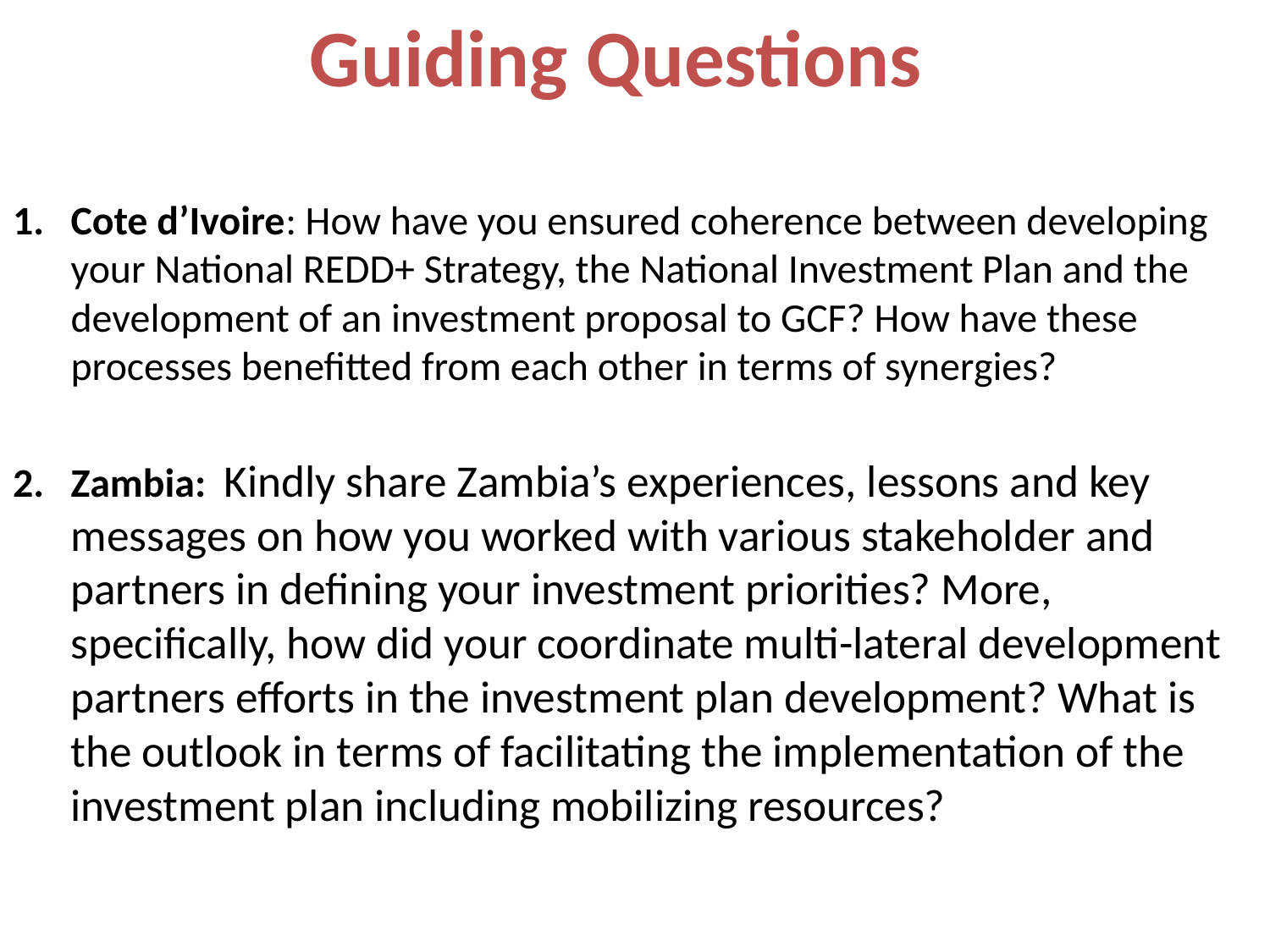

Guiding Questions

Cote d’Ivoire: How have you ensured coherence between developing your National REDD+ Strategy, the National Investment Plan and the development of an investment proposal to GCF? How have these processes benefitted from each other in terms of synergies?

Zambia:  Kindly share Zambia’s experiences, lessons and key messages on how you worked with various stakeholder and partners in defining your investment priorities? More, specifically, how did your coordinate multi-lateral development partners efforts in the investment plan development? What is the outlook in terms of facilitating the implementation of the investment plan including mobilizing resources?